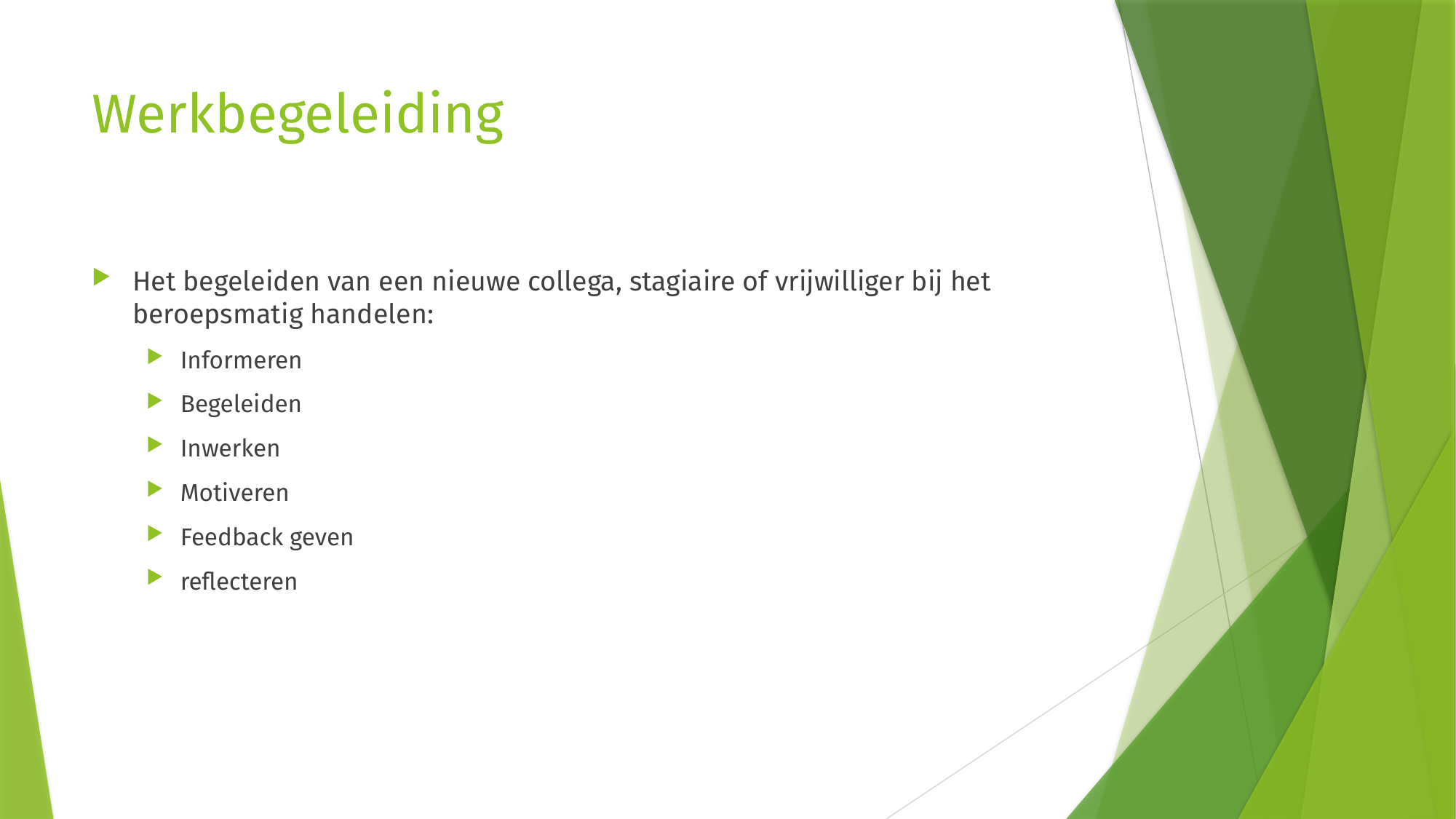

# Werkbegeleiding
Het begeleiden van een nieuwe collega, stagiaire of vrijwilliger bij het beroepsmatig handelen:
Informeren
Begeleiden
Inwerken
Motiveren
Feedback geven
reflecteren